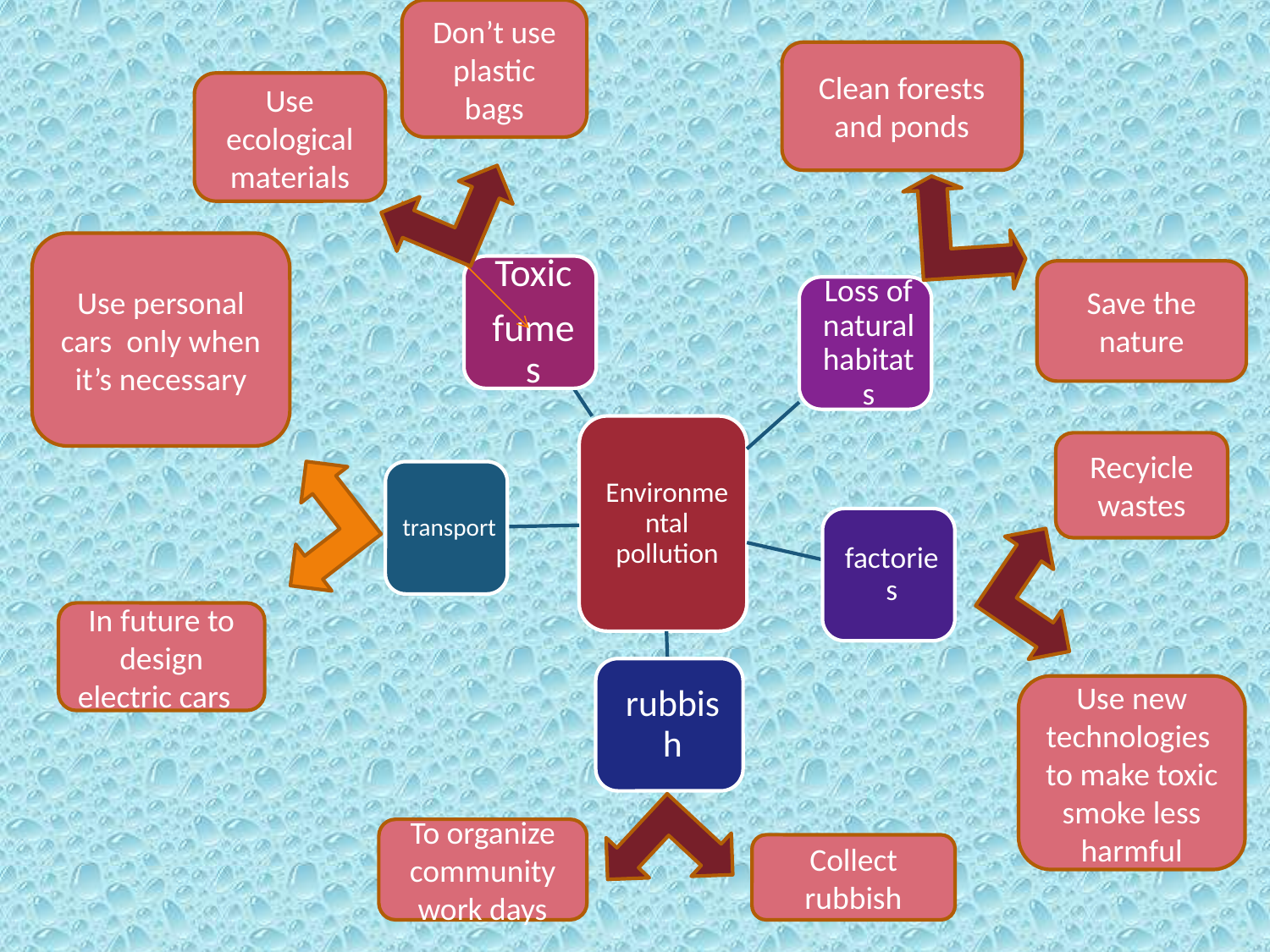

Don’t use plastic bags
Clean forests and ponds
Use ecological materials

Environmental pollution
Toxic
fumes
Loss of natural habitats
factories
rubbish
transport

Use personal cars  only when it’s necessary
Save the nature
Recyicle wastes

In future to design electric cars
Use new technologies  to make toxic smoke less harmful

To organize community work days
Collect rubbish